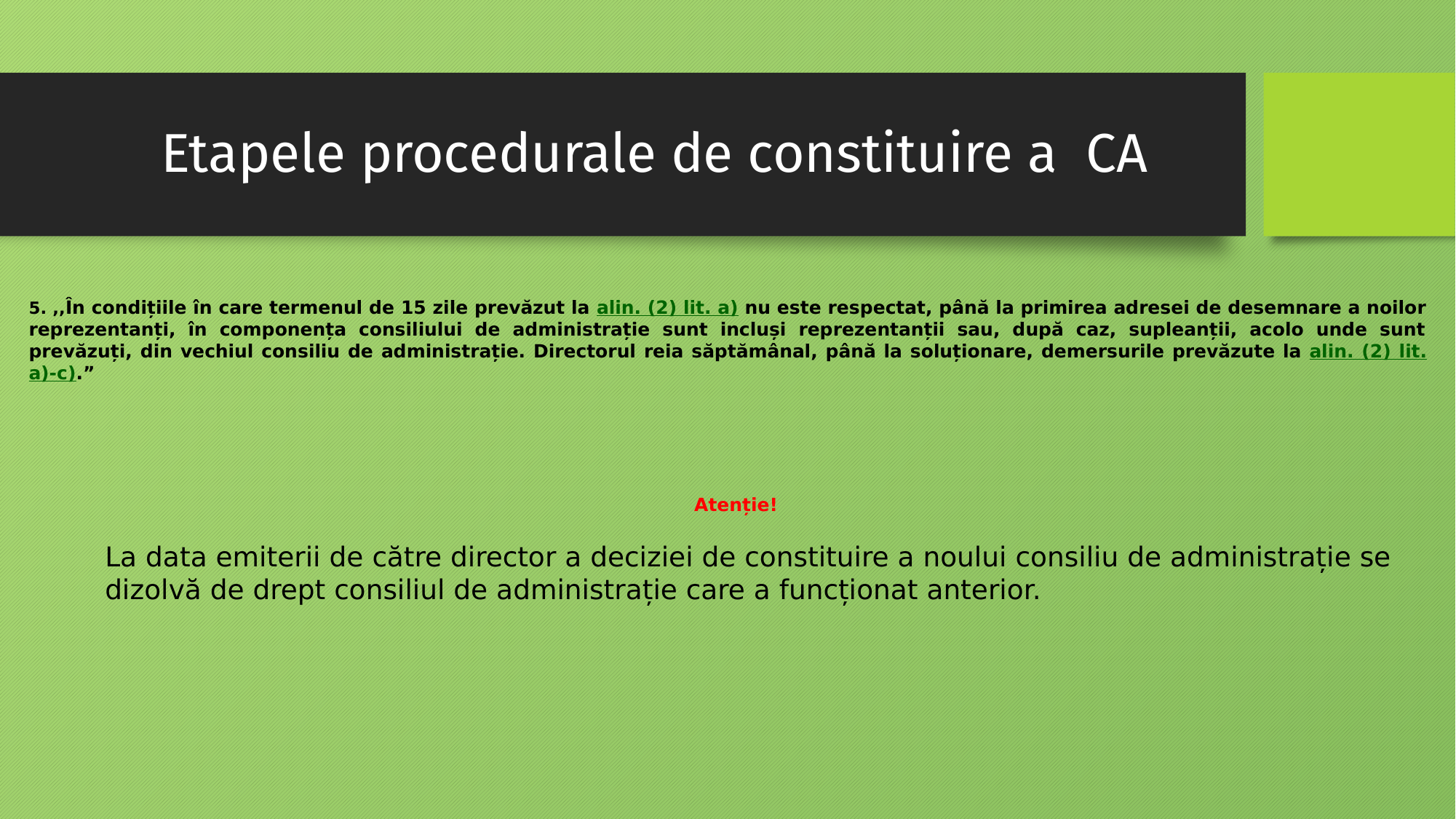

# Etapele procedurale de constituire a  CA
5. ,,În condițiile în care termenul de 15 zile prevăzut la alin. (2) lit. a) nu este respectat, până la primirea adresei de desemnare a noilor reprezentanți, în componența consiliului de administrație sunt incluși reprezentanții sau, după caz, supleanții, acolo unde sunt prevăzuți, din vechiul consiliu de administrație. Directorul reia săptămânal, până la soluționare, demersurile prevăzute la alin. (2) lit. a)-c).”
  Atenție!
La data emiterii de către director a deciziei de constituire a noului consiliu de administrație se dizolvă de drept consiliul de administrație care a funcționat anterior.